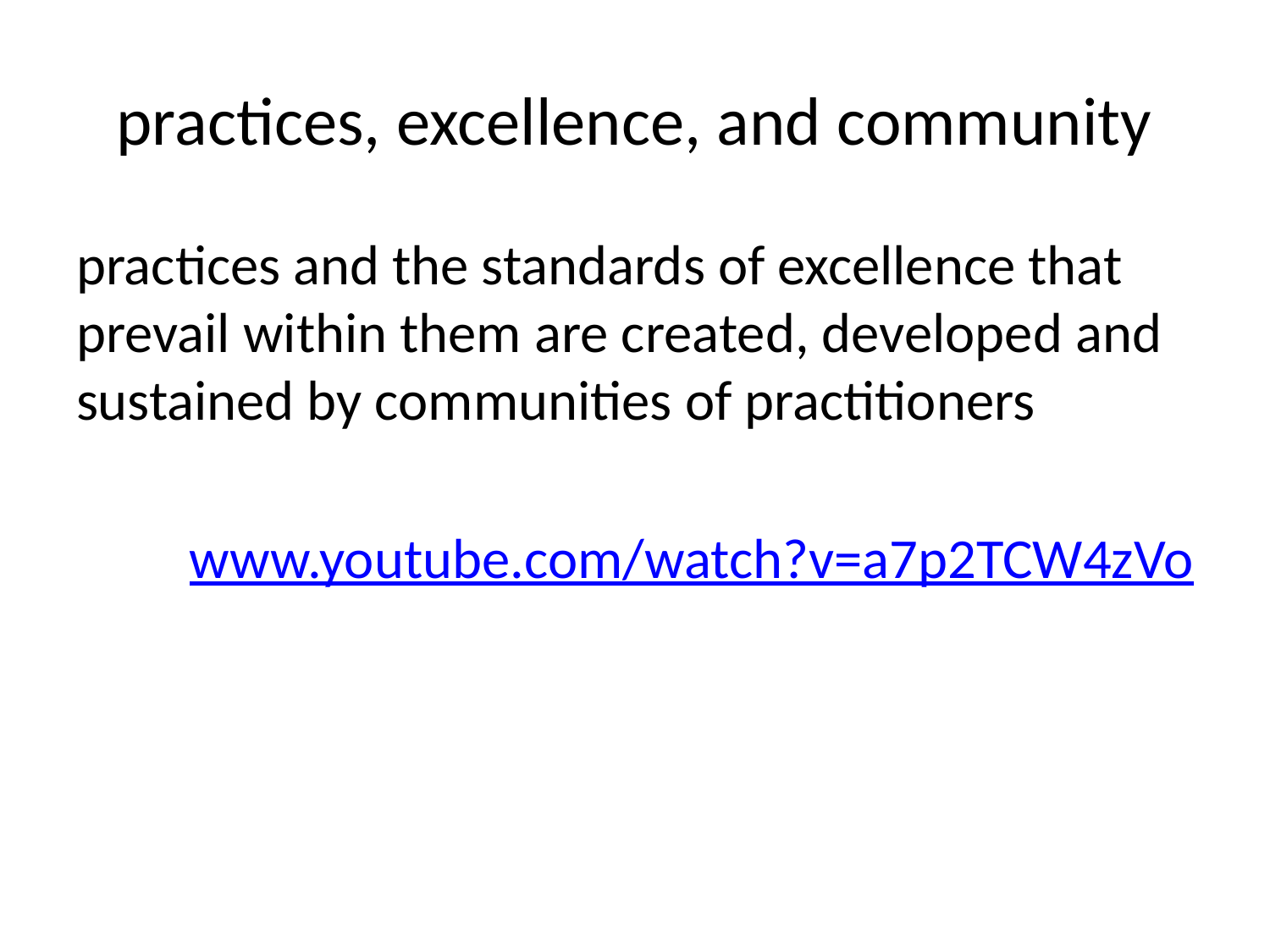

# practices, excellence, and community
practices and the standards of excellence that prevail within them are created, developed and sustained by communities of practitioners

www.youtube.com/watch?v=a7p2TCW4zVo